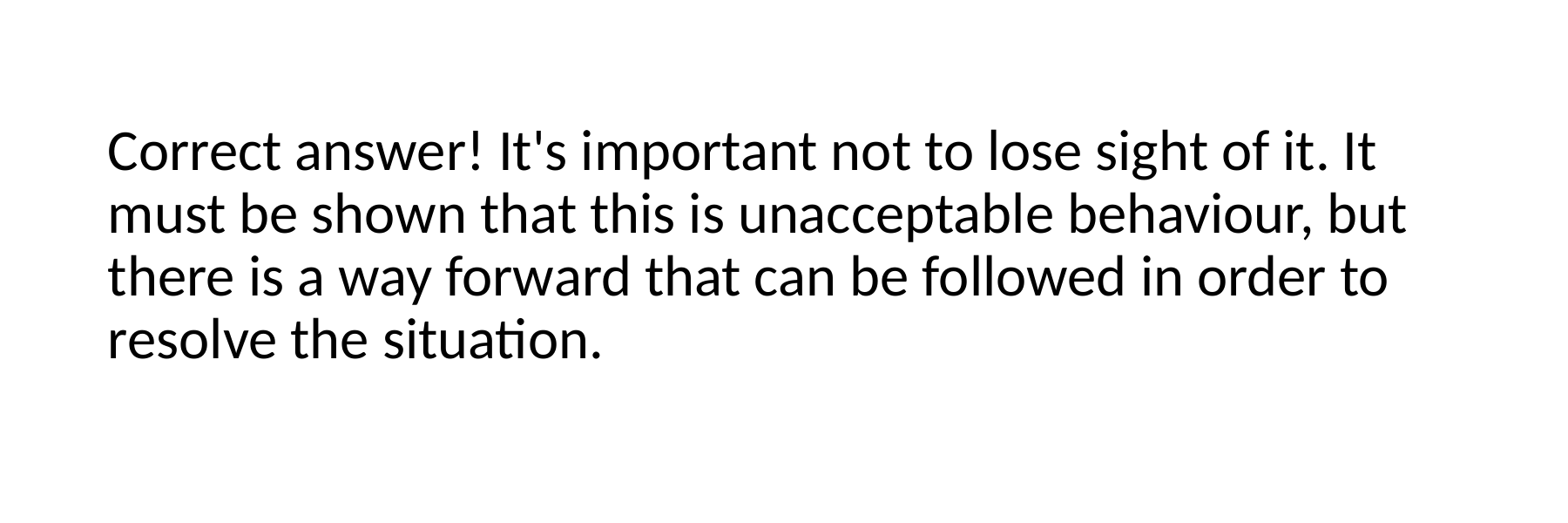

Correct answer! It's important not to lose sight of it. It must be shown that this is unacceptable behaviour, but there is a way forward that can be followed in order to resolve the situation.